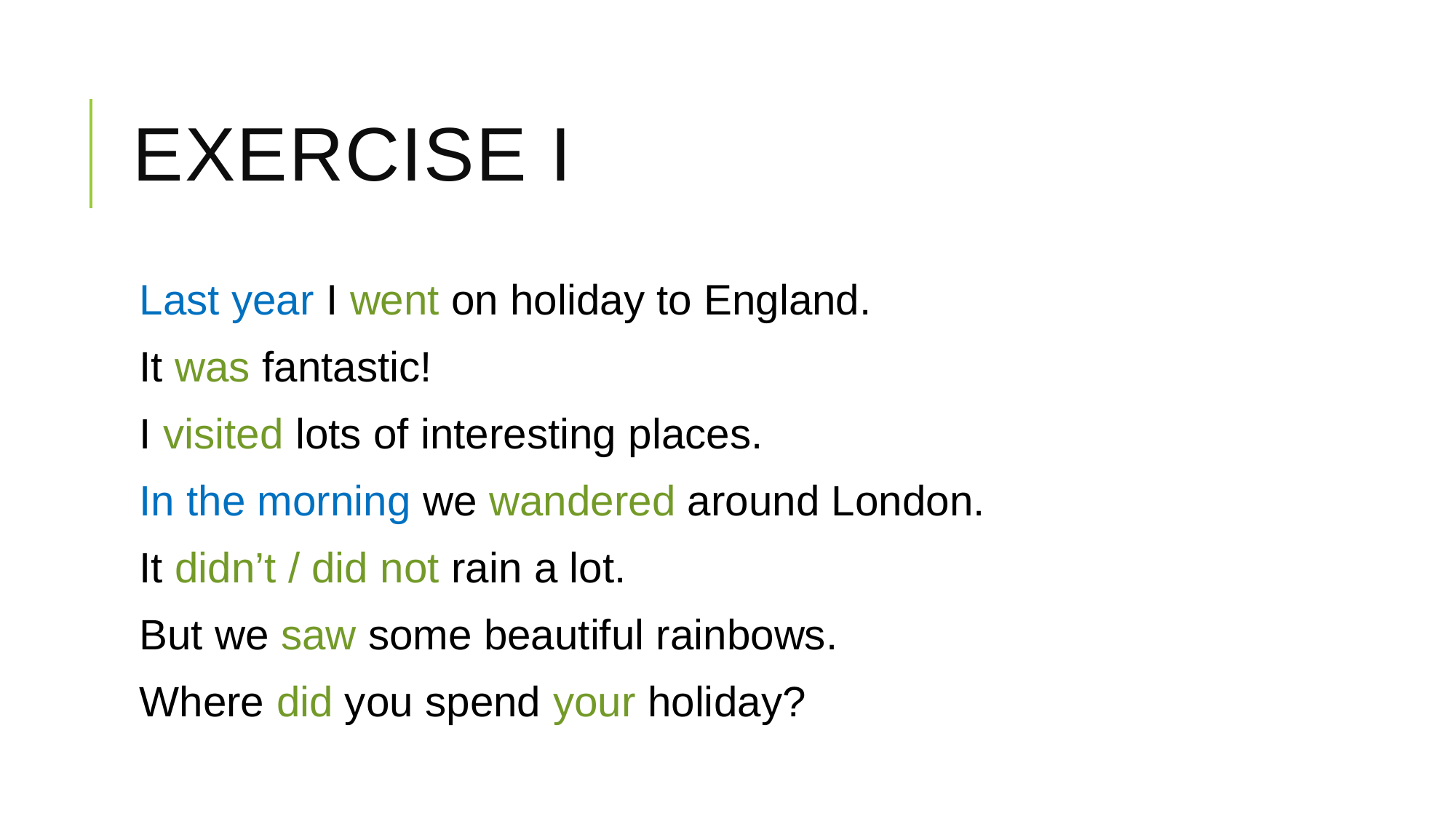

# Exercise I
Last year I went on holiday to England.
It was fantastic!
I visited lots of interesting places.
In the morning we wandered around London.
It didn’t / did not rain a lot.
But we saw some beautiful rainbows.
Where did you spend your holiday?